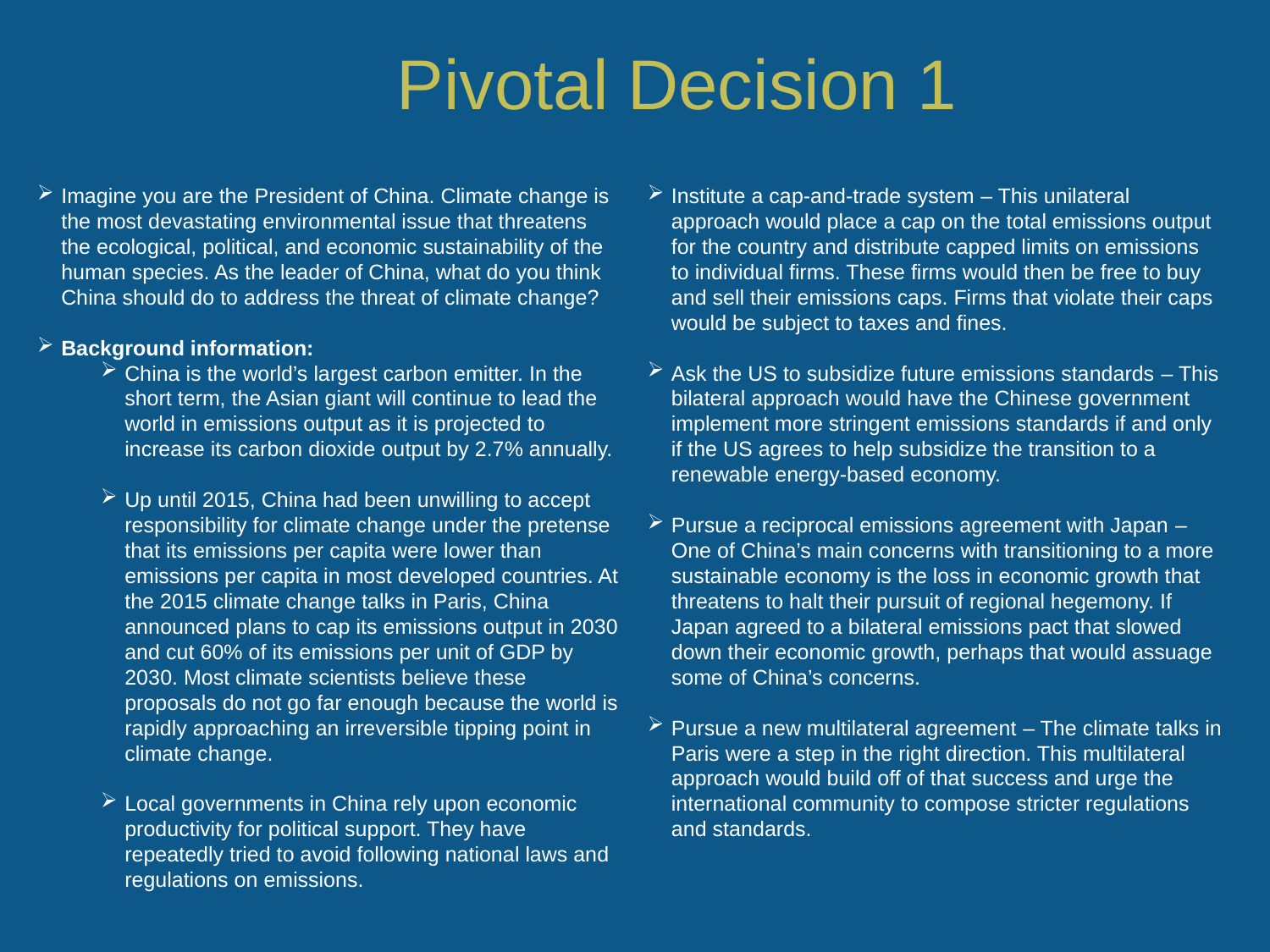

Imagine you are the President of China. Climate change is the most devastating environmental issue that threatens the ecological, political, and economic sustainability of the human species. As the leader of China, what do you think China should do to address the threat of climate change?

Background information:
China is the world’s largest carbon emitter. In the short term, the Asian giant will continue to lead the world in emissions output as it is projected to increase its carbon dioxide output by 2.7% annually.

Up until 2015, China had been unwilling to accept responsibility for climate change under the pretense that its emissions per capita were lower than emissions per capita in most developed countries. At the 2015 climate change talks in Paris, China announced plans to cap its emissions output in 2030 and cut 60% of its emissions per unit of GDP by 2030. Most climate scientists believe these proposals do not go far enough because the world is rapidly approaching an irreversible tipping point in climate change.

Local governments in China rely upon economic productivity for political support. They have repeatedly tried to avoid following national laws and regulations on emissions.
Institute a cap-and-trade system – This unilateral approach would place a cap on the total emissions output for the country and distribute capped limits on emissions to individual firms. These firms would then be free to buy and sell their emissions caps. Firms that violate their caps would be subject to taxes and fines.

Ask the US to subsidize future emissions standards – This bilateral approach would have the Chinese government implement more stringent emissions standards if and only if the US agrees to help subsidize the transition to a renewable energy-based economy.

Pursue a reciprocal emissions agreement with Japan – One of China’s main concerns with transitioning to a more sustainable economy is the loss in economic growth that threatens to halt their pursuit of regional hegemony. If Japan agreed to a bilateral emissions pact that slowed down their economic growth, perhaps that would assuage some of China’s concerns.

Pursue a new multilateral agreement – The climate talks in Paris were a step in the right direction. This multilateral approach would build off of that success and urge the international community to compose stricter regulations and standards.